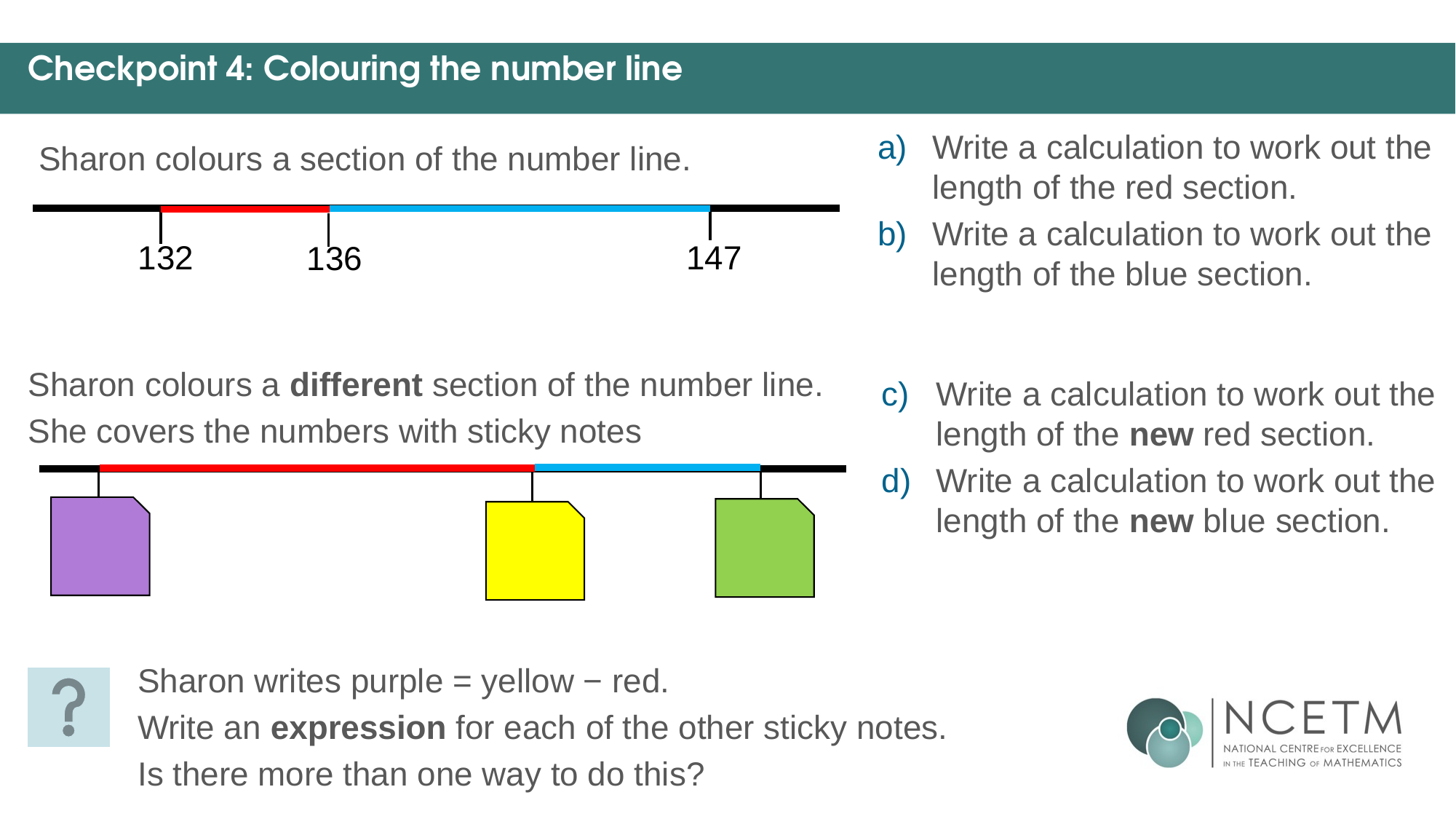

Checkpoint 4: Colouring the number line
Write a calculation to work out the length of the red section.
Write a calculation to work out the length of the blue section.
Sharon colours a section of the number line.
132
147
136
Sharon colours a different section of the number line.
She covers the numbers with sticky notes
Write a calculation to work out the length of the new red section.
Write a calculation to work out the length of the new blue section.
7
14
12

Sharon writes purple = yellow − red.
Write an expression for each of the other sticky notes.
Is there more than one way to do this?